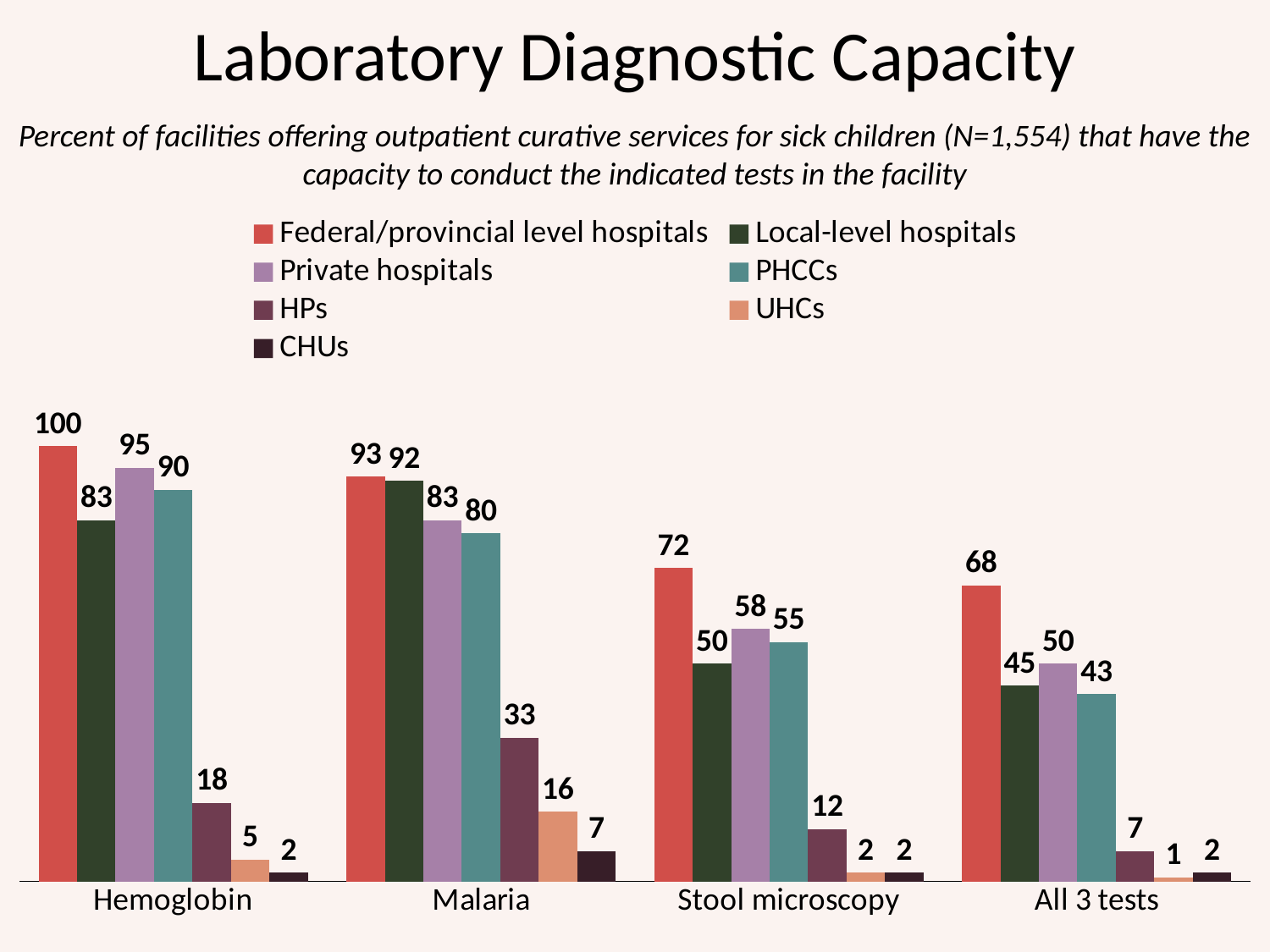

# Laboratory Diagnostic Capacity
Percent of facilities offering outpatient curative services for sick children (N=1,554) that have the capacity to conduct the indicated tests in the facility

### Chart

| Category | Federal/provincial level hospitals | Local-level hospitals | Private hospitals | PHCCs | HPs | UHCs | CHUs |
|---|---|---|---|---|---|---|---|
| Hemoglobin | 100.0 | 83.0 | 95.0 | 90.0 | 18.0 | 5.0 | 2.0 |
| Malaria | 93.0 | 92.0 | 83.0 | 80.0 | 33.0 | 16.0 | 7.0 |
| Stool microscopy | 72.0 | 50.0 | 58.0 | 55.0 | 12.0 | 2.0 | 2.0 |
| All 3 tests | 68.0 | 45.0 | 50.0 | 43.0 | 7.0 | 1.0 | 2.0 |